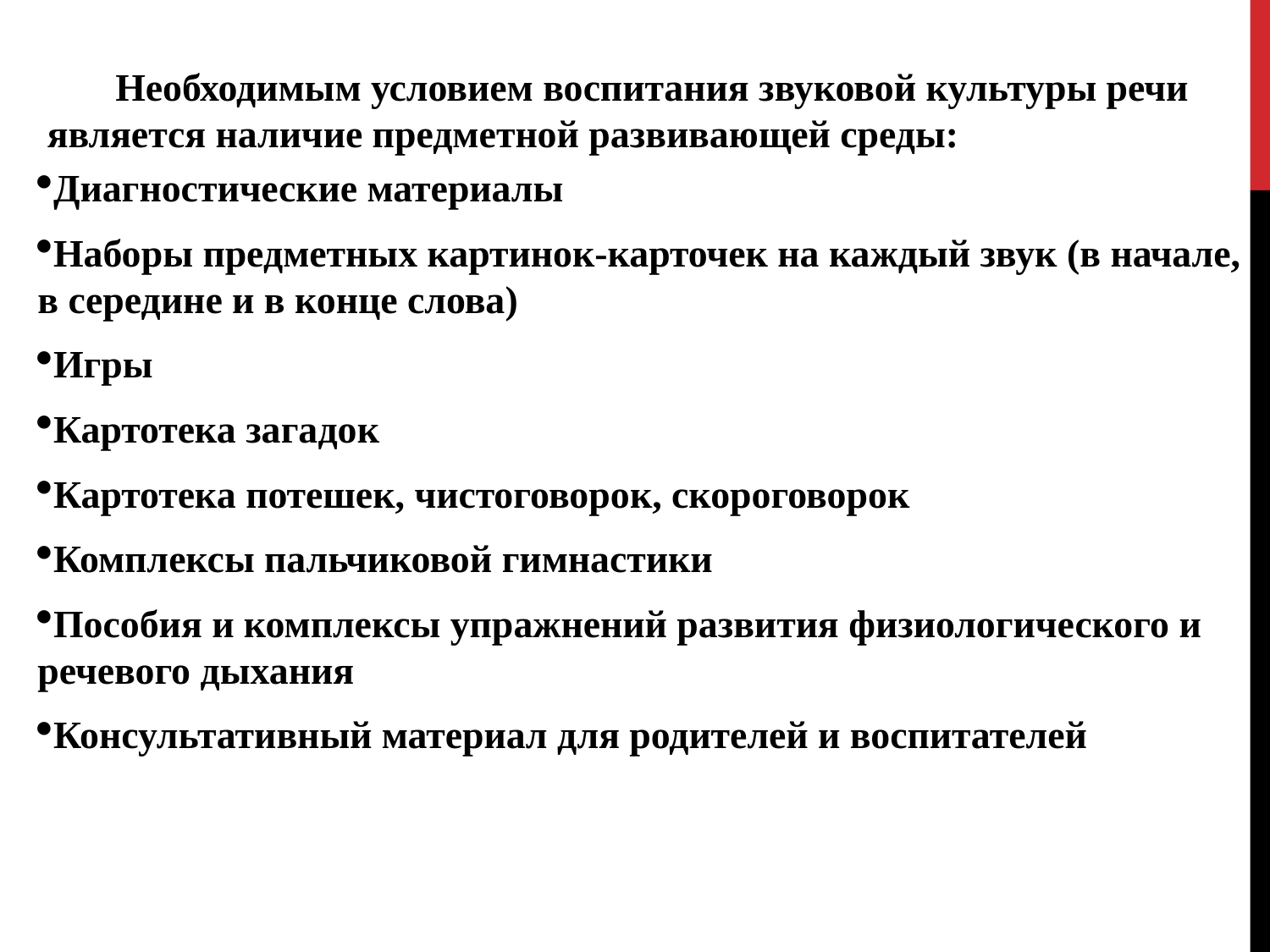

Необходимым условием воспитания звуковой культуры речи         является наличие предметной развивающей среды:
Диагностические материалы
Наборы предметных картинок-карточек на каждый звук (в начале, в середине и в конце слова)
Игры
Картотека загадок
Картотека потешек, чистоговорок, скороговорок
Комплексы пальчиковой гимнастики
Пособия и комплексы упражнений развития физиологического и речевого дыхания
Консультативный материал для родителей и воспитателей